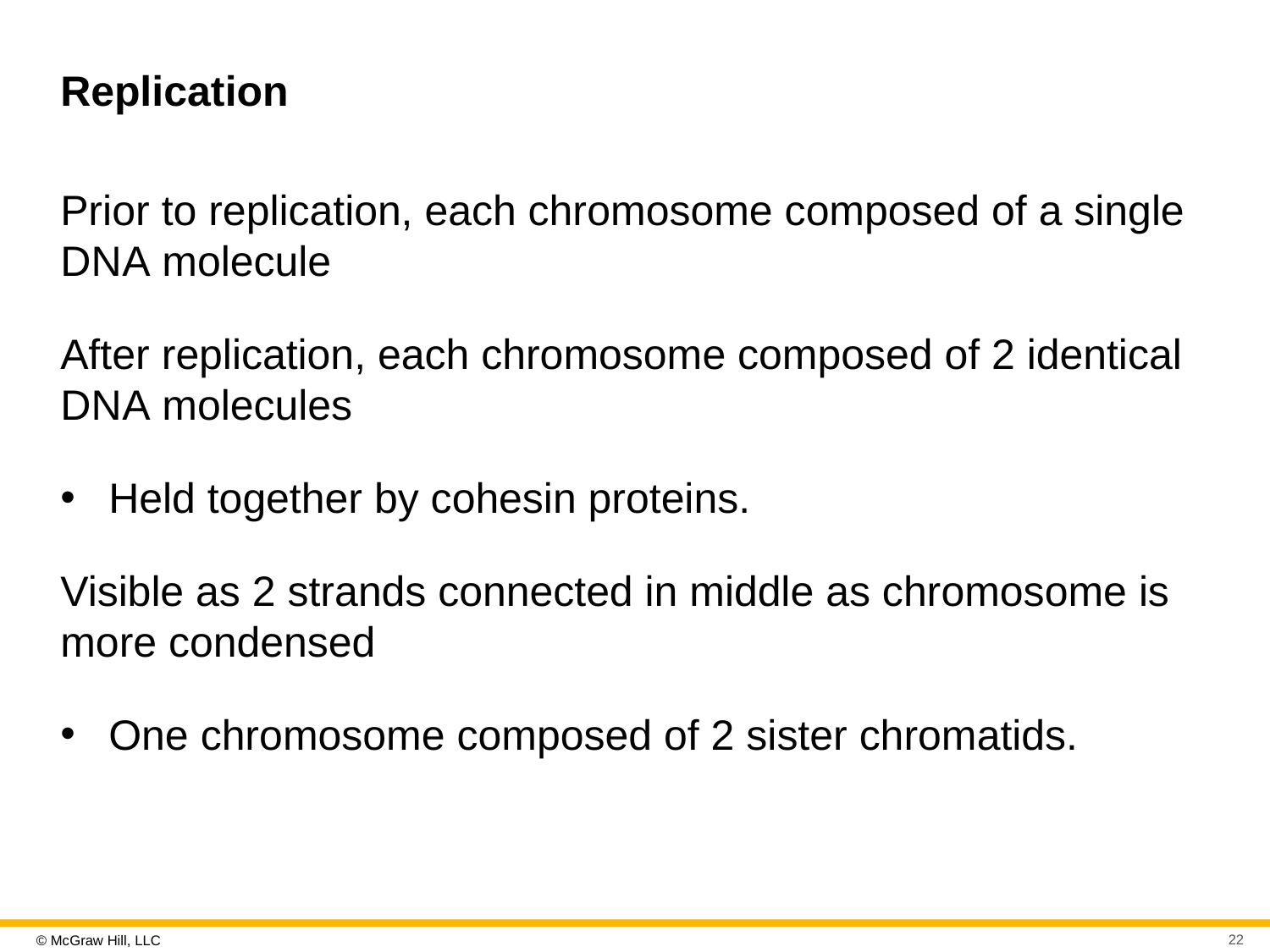

# Replication
Prior to replication, each chromosome composed of a single D N A molecule
After replication, each chromosome composed of 2 identical D N A molecules
Held together by cohesin proteins.
Visible as 2 strands connected in middle as chromosome is more condensed
One chromosome composed of 2 sister chromatids.
22